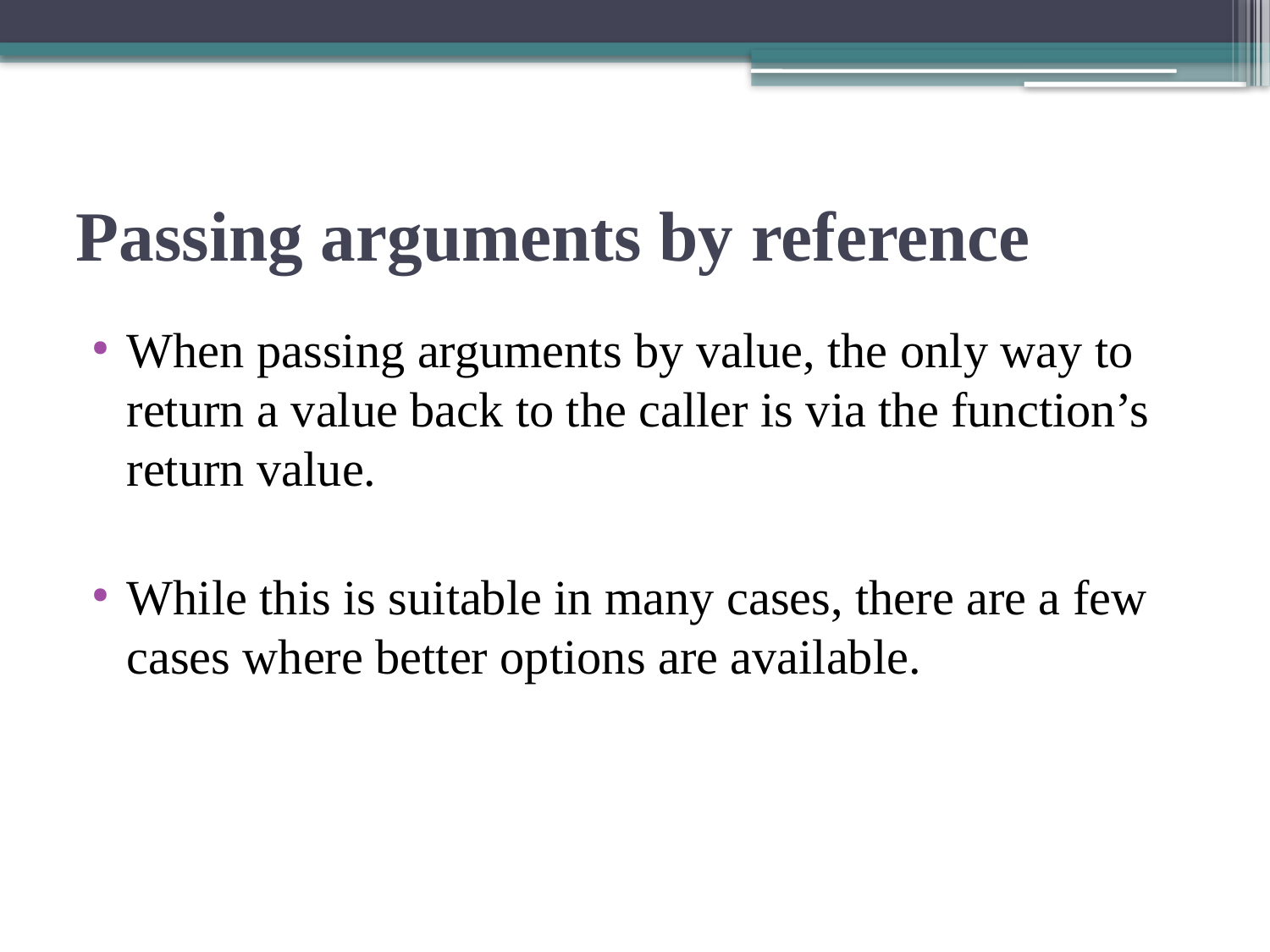

# Passing arguments by reference
When passing arguments by value, the only way to return a value back to the caller is via the function’s return value.

While this is suitable in many cases, there are a few cases where better options are available.